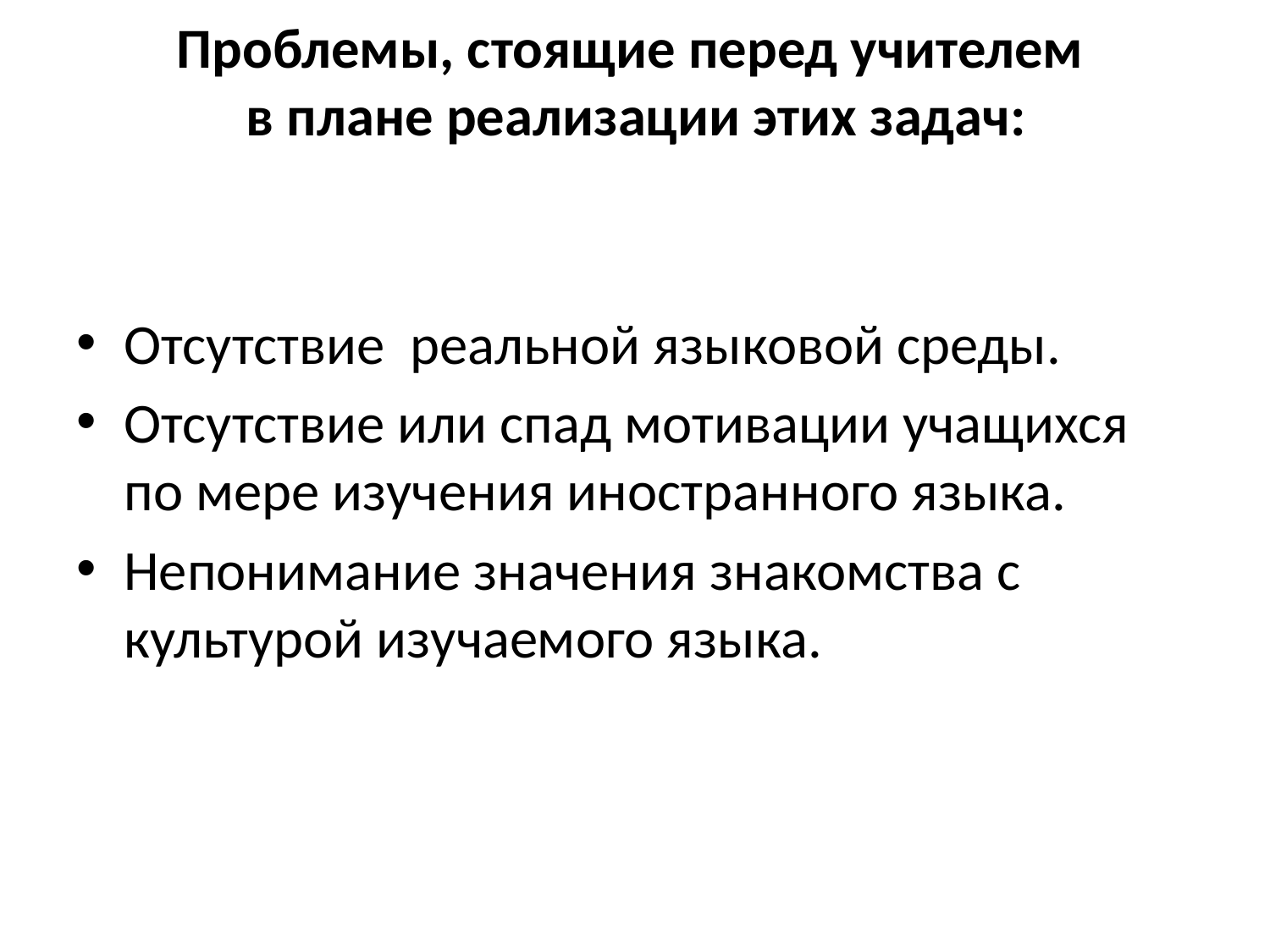

# Проблемы, стоящие перед учителем в плане реализации этих задач:

Отсутствие  реальной языковой среды.
Отсутствие или спад мотивации учащихся по мере изучения иностранного языка.
Непонимание значения знакомства с культурой изучаемого языка.